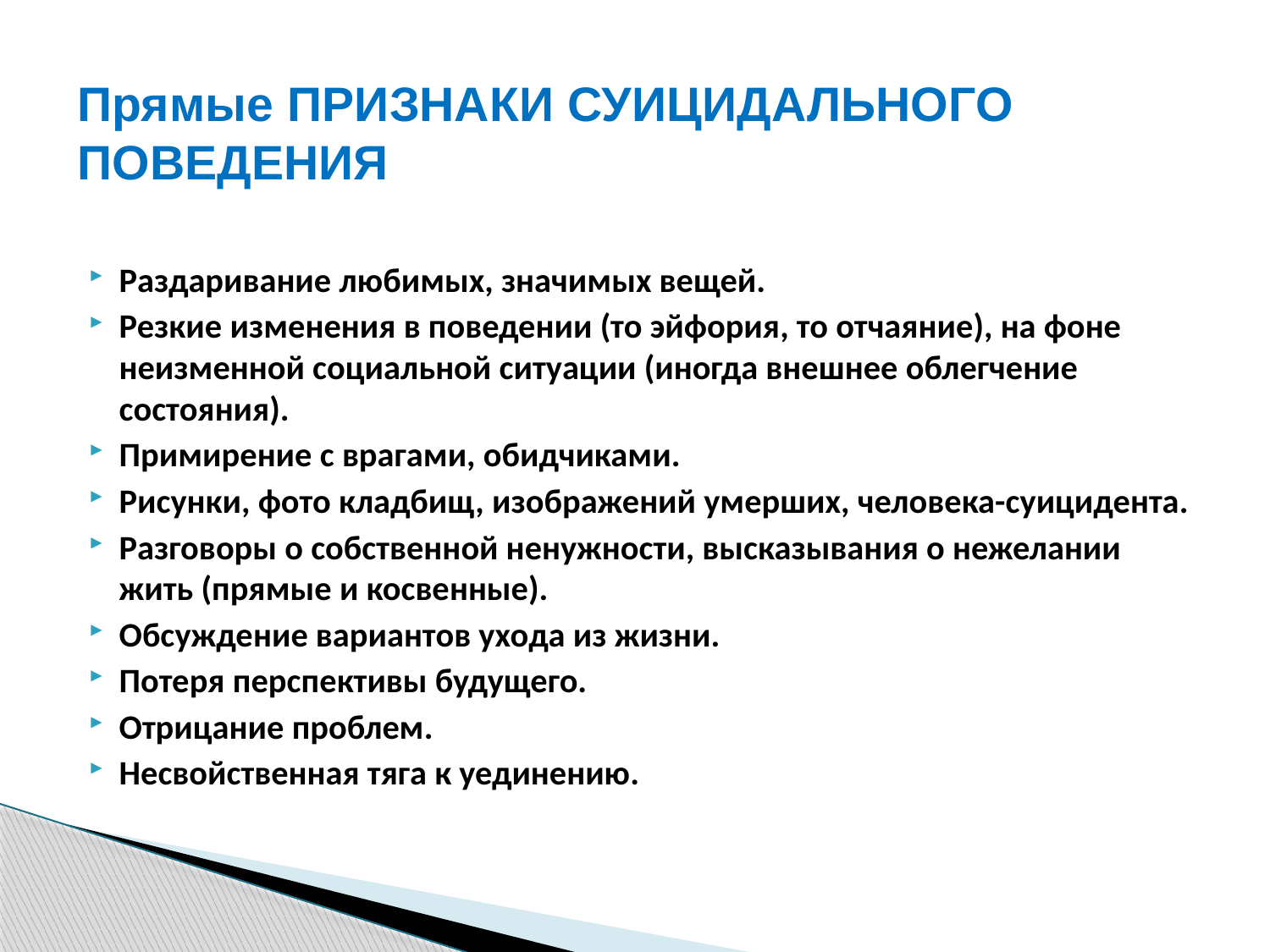

# Прямые ПРИЗНАКИ СУИЦИДАЛЬНОГО ПОВЕДЕНИЯ

Раздаривание любимых, значимых вещей.
Резкие изменения в поведении (то эйфория, то отчаяние), на фоне неизменной социальной ситуации (иногда внешнее облегчение состояния).
Примирение с врагами, обидчиками.
Рисунки, фото кладбищ, изображений умерших, человека-суицидента.
Разговоры о собственной ненужности, высказывания о нежелании жить (прямые и косвенные).
Обсуждение вариантов ухода из жизни.
Потеря перспективы будущего.
Отрицание проблем.
Несвойственная тяга к уединению.